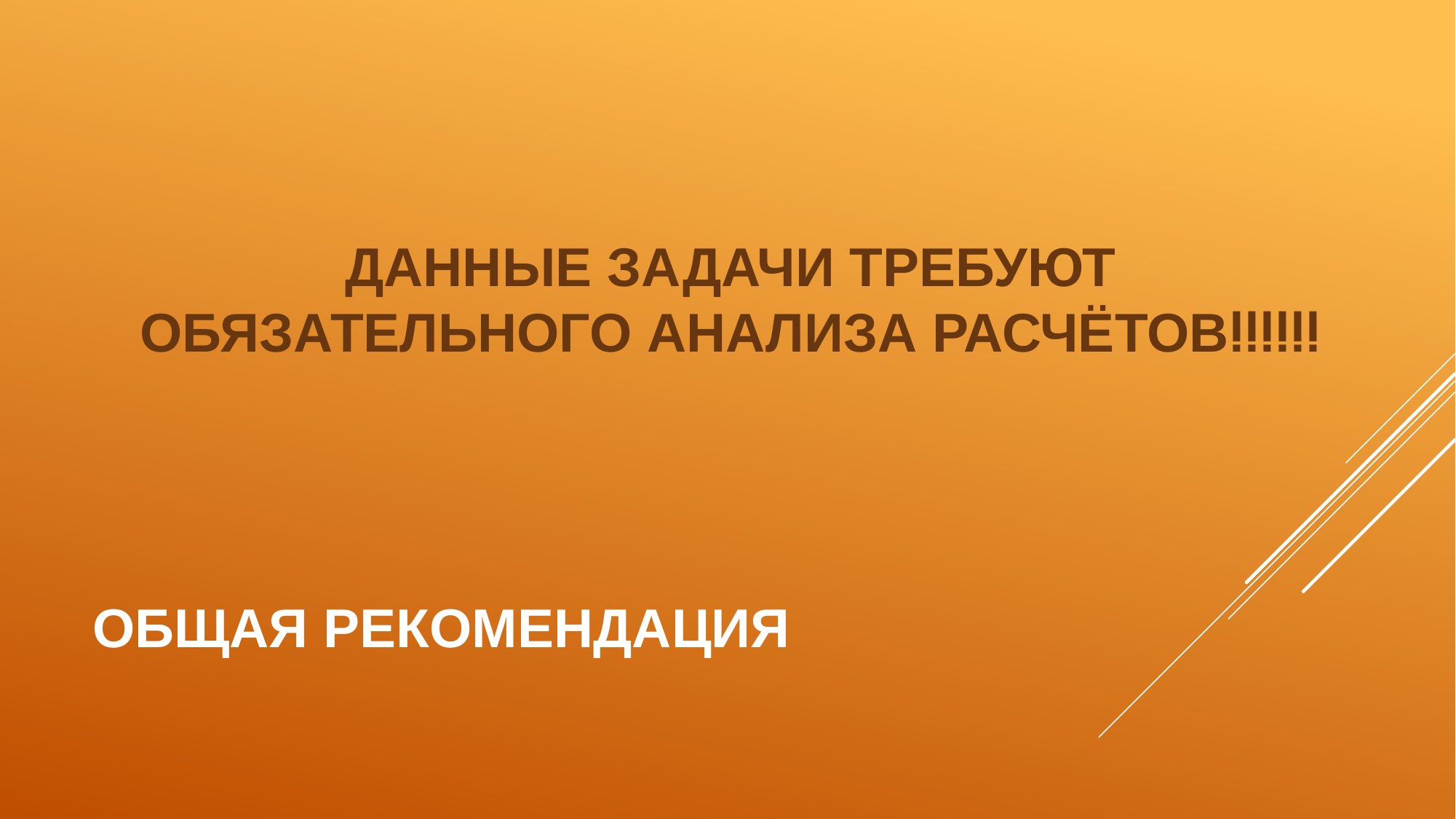

ДАННЫЕ ЗАДАЧИ ТРЕБУЮТ ОБЯЗАТЕЛЬНОГО АНАЛИЗА РАСЧЁТОВ!!!!!!
# Общая рекомендация